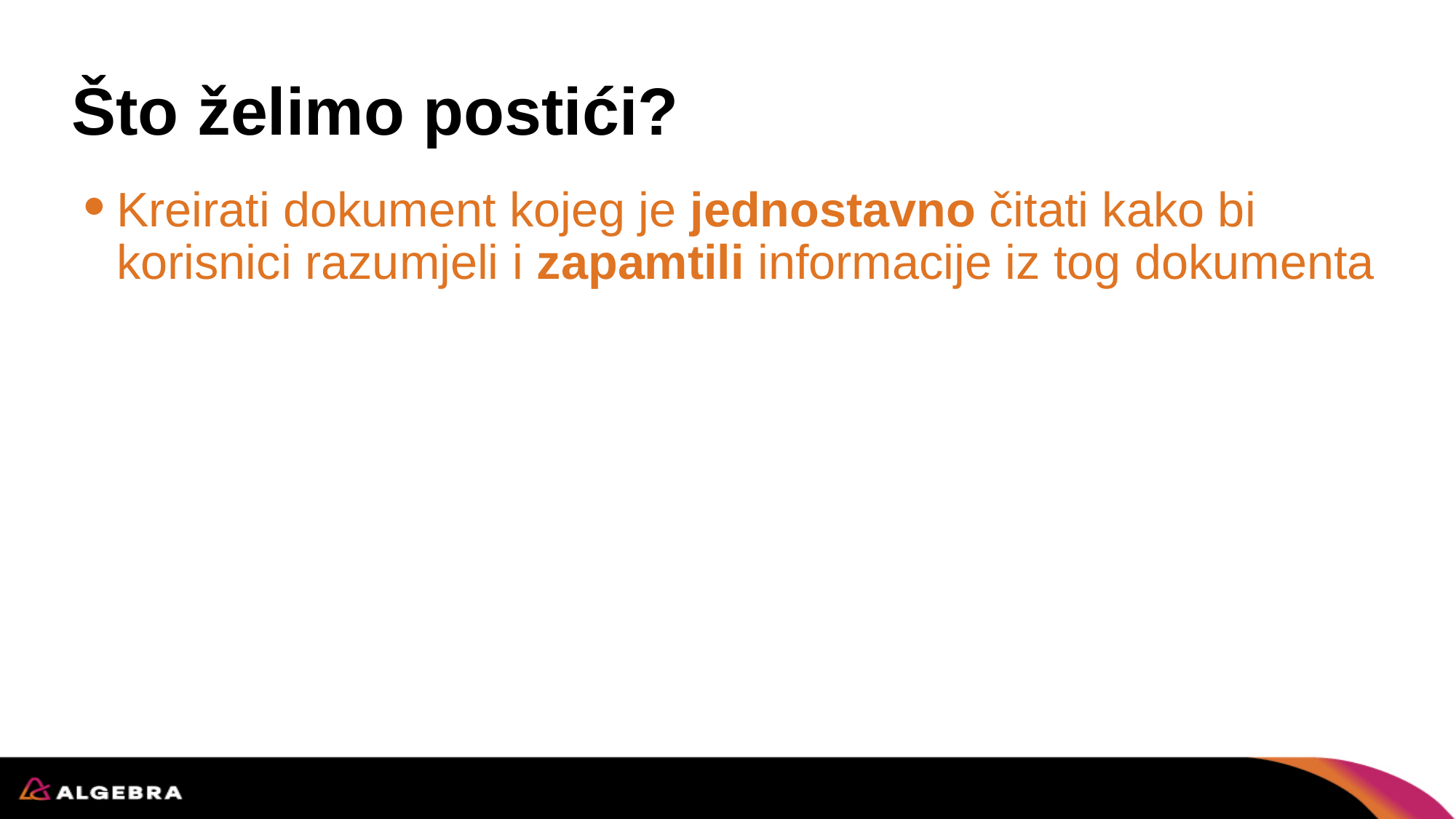

# Što želimo postići?
Kreirati dokument kojeg je jednostavno čitati kako bi korisnici razumjeli i zapamtili informacije iz tog dokumenta